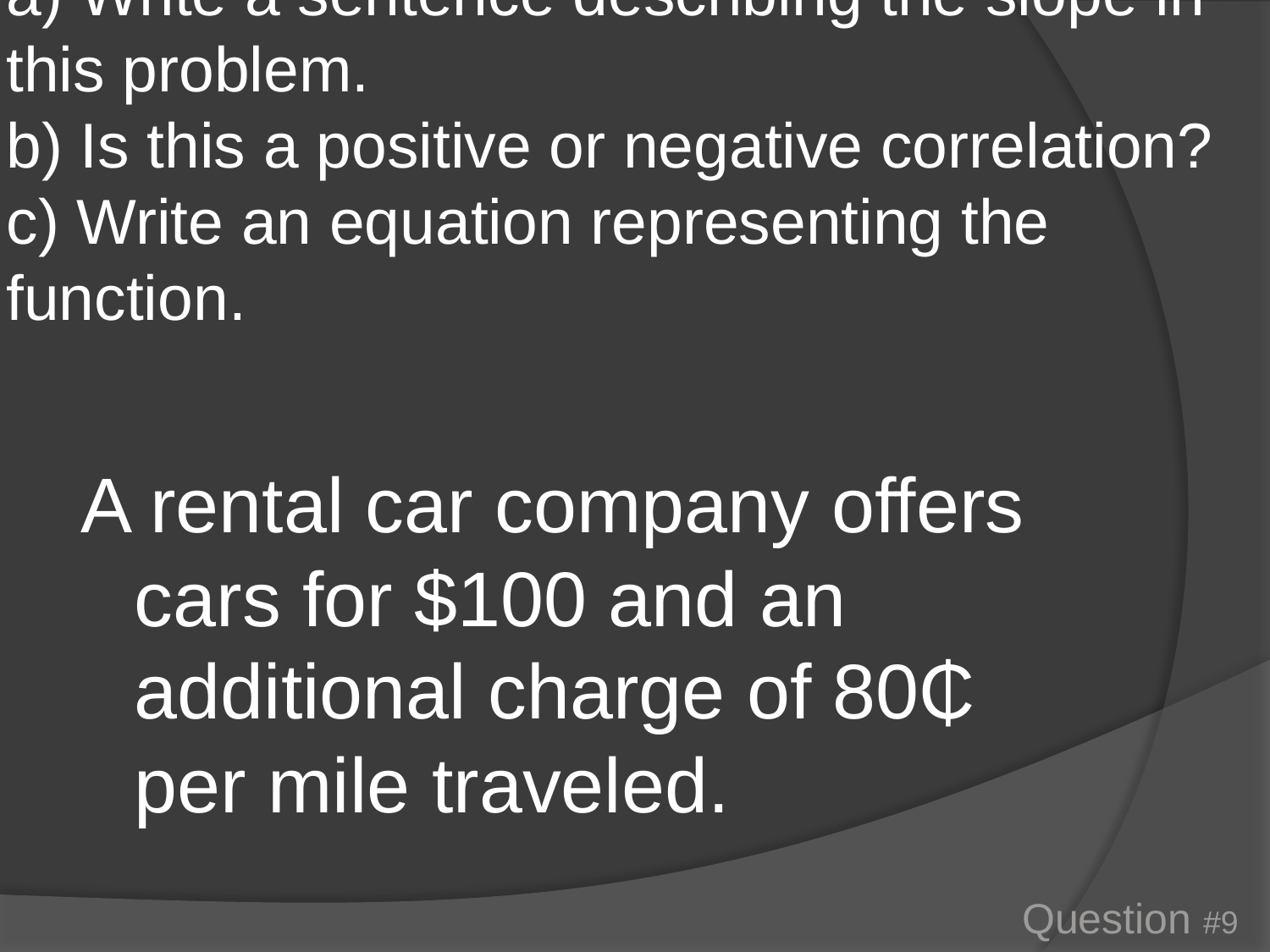

# a) Write a sentence describing the slope in this problem. b) Is this a positive or negative correlation? c) Write an equation representing the function.

A rental car company offers cars for $100 and an additional charge of 80₵ per mile traveled.

Question #9